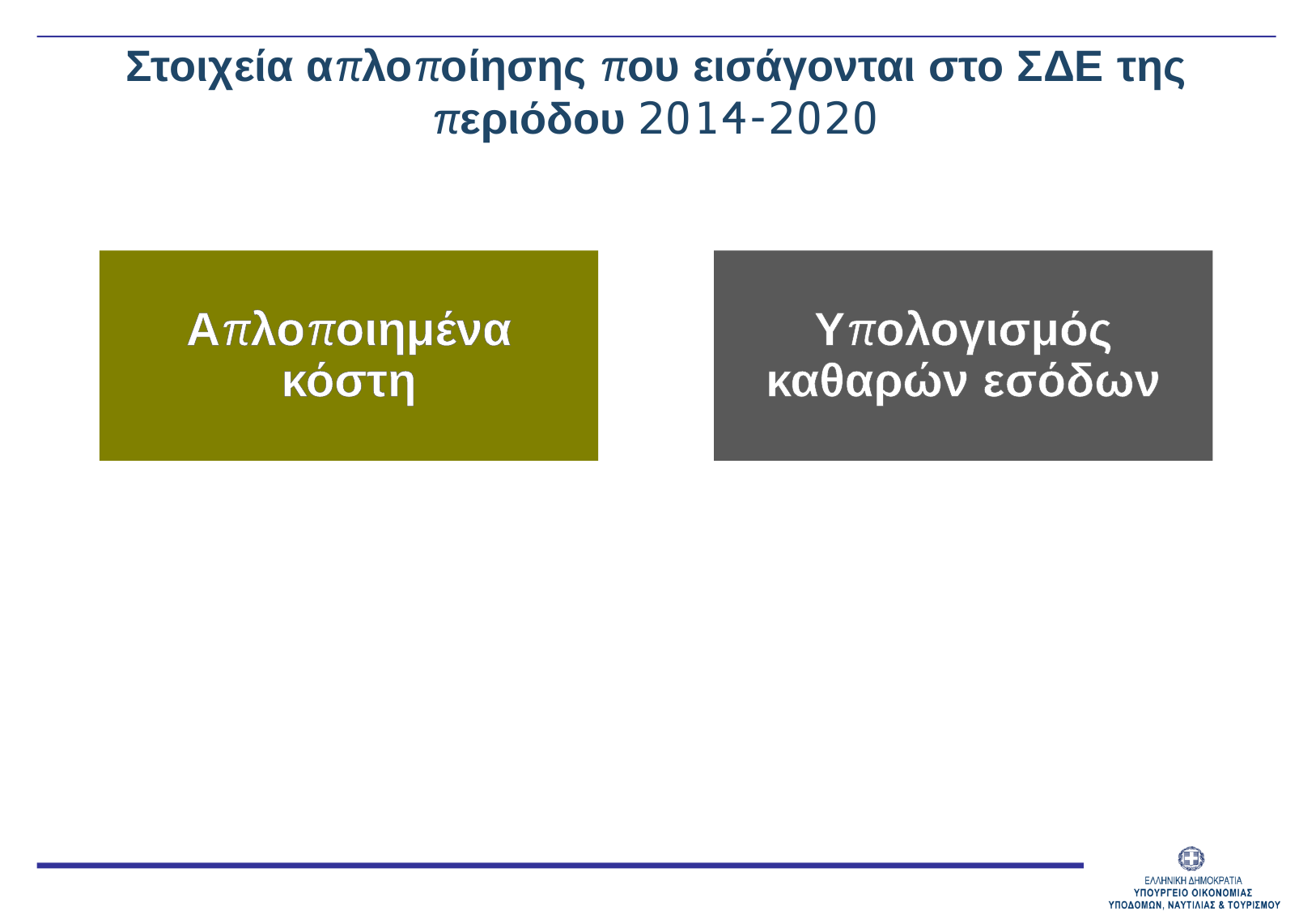

Στοιχεία απλοποίησης που εισάγονται στο ΣΔΕ της περιόδου 2014-2020

Απλοποιημένα κόστη
Υπολογισμός καθαρών εσόδων